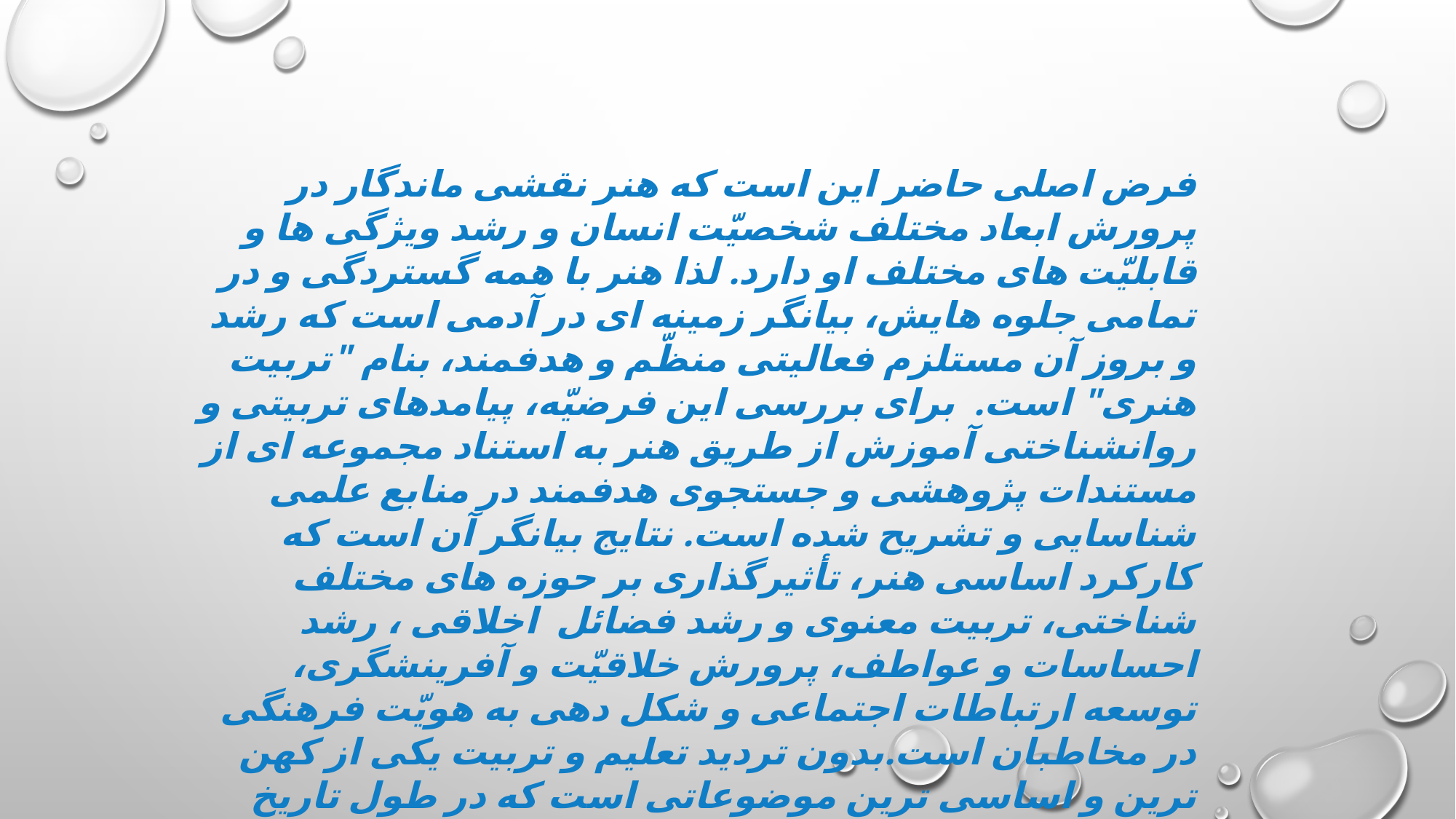

فرض اصلی حاضر این است که هنر نقشی ماندگار در پرورش ابعاد مختلف شخصیّت انسان و رشد ویژگی ها و قابلیّت های مختلف او دارد. لذا هنر با همه گستردگی و در تمامی جلوه هایش، بیانگر زمینه ای در آدمی است که رشد و بروز آن مستلزم فعالیتی منظّم و هدفمند، بنام "تربیت هنری" است.  برای بررسی این فرضیّه، پیامدهای تربیتی و روانشناختی آموزش از طریق هنر به استناد مجموعه ای از مستندات پژوهشی و جستجوی هدفمند در منابع علمی شناسایی و تشریح شده است. نتایج بیانگر آن است که کارکرد اساسی هنر، تأثیرگذاری بر حوزه های مختلف شناختی، تربیت معنوی و رشد فضائل  اخلاقی ، رشد احساسات و عواطف، پرورش خلاقیّت و آفرینشگری، توسعه ارتباطات اجتماعی و شکل دهی به هویّت فرهنگی در مخاطبان است.بدون تردید تعلیم و تربیت یکی از کهن ترین و اساسی ترین موضوعاتی است که در طول تاریخ مورد توجه جوامع بشری بوده است.